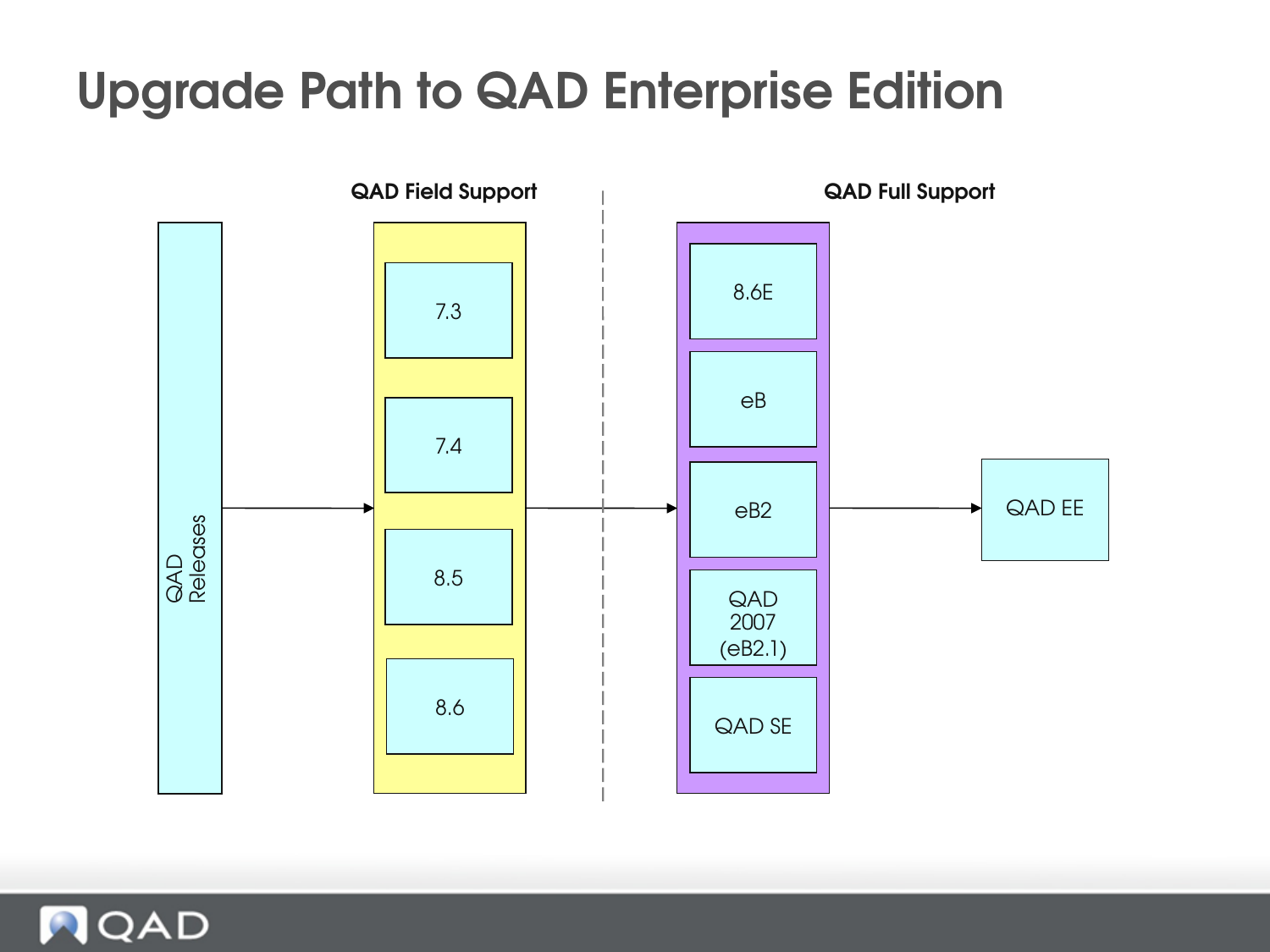

# Upgrade Path to QAD Enterprise Edition
QAD Field Support
QAD Full Support

8.6E
eB
eB2
QAD 2007
(eB2.1)
QAD SE

7.3
7.4
8.5
8.6
QAD EE
QAD Releases